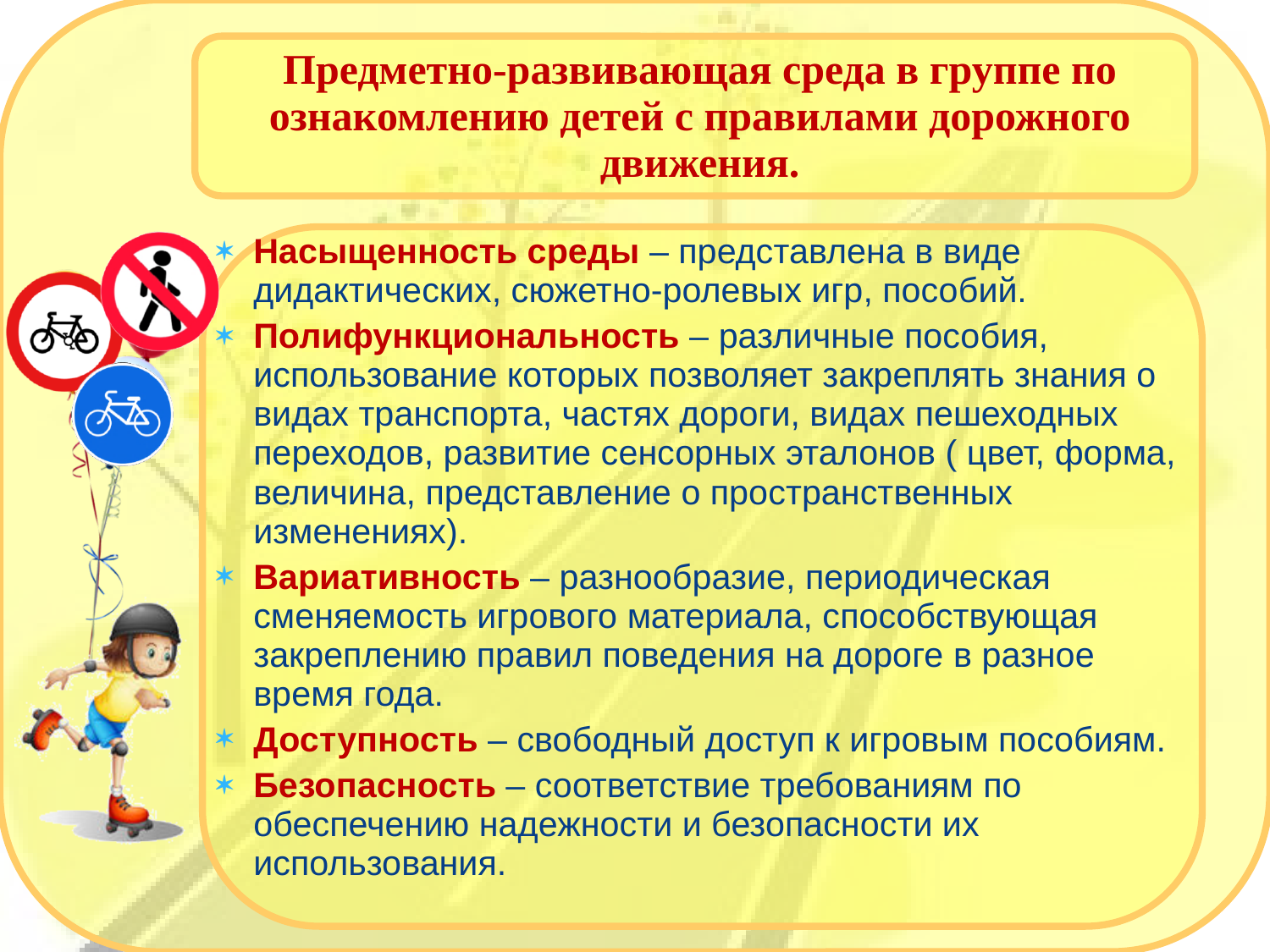

Предметно-развивающая среда в группе по ознакомлению детей с правилами дорожного движения.
Насыщенность среды – представлена в виде дидактических, сюжетно-ролевых игр, пособий.
Полифункциональность – различные пособия, использование которых позволяет закреплять знания о видах транспорта, частях дороги, видах пешеходных переходов, развитие сенсорных эталонов ( цвет, форма, величина, представление о пространственных изменениях).
Вариативность – разнообразие, периодическая сменяемость игрового материала, способствующая закреплению правил поведения на дороге в разное время года.
Доступность – свободный доступ к игровым пособиям.
Безопасность – соответствие требованиям по обеспечению надежности и безопасности их использования.